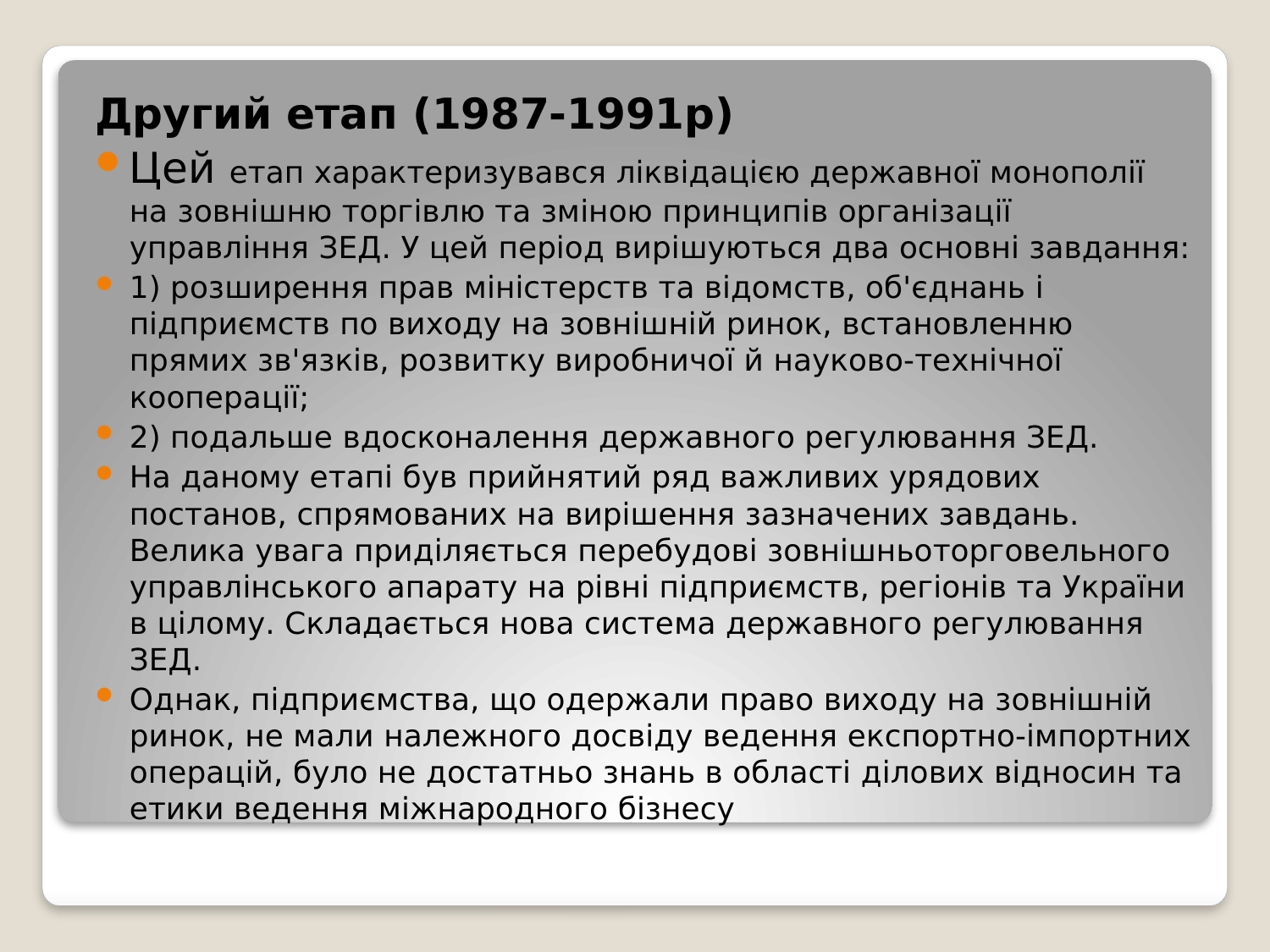

Другий етап (1987-1991р)
Цей етап характеризувався ліквідацією державної монополії на зовнішню торгівлю та зміною принципів організації управління ЗЕД. У цей період вирішуються два основні завдання:
1) розширення прав міністерств та відомств, об'єднань і підприємств по виходу на зовнішній ринок, встановленню прямих зв'язків, розвитку виробничої й науково-технічної кооперації;
2) подальше вдосконалення державного регулювання ЗЕД.
На даному етапі був прийнятий ряд важливих урядових постанов, спрямованих на вирішення зазначених завдань. Велика увага приділяється перебудові зовнішньоторговельного управлінського апарату на рівні підприємств, регіонів та України в цілому. Складається нова система державного регулювання ЗЕД.
Однак, підприємства, що одержали право виходу на зовнішній ринок, не мали належного досвіду ведення експортно-імпортних операцій, було не достатньо знань в області ділових відносин та етики ведення міжнародного бізнесу